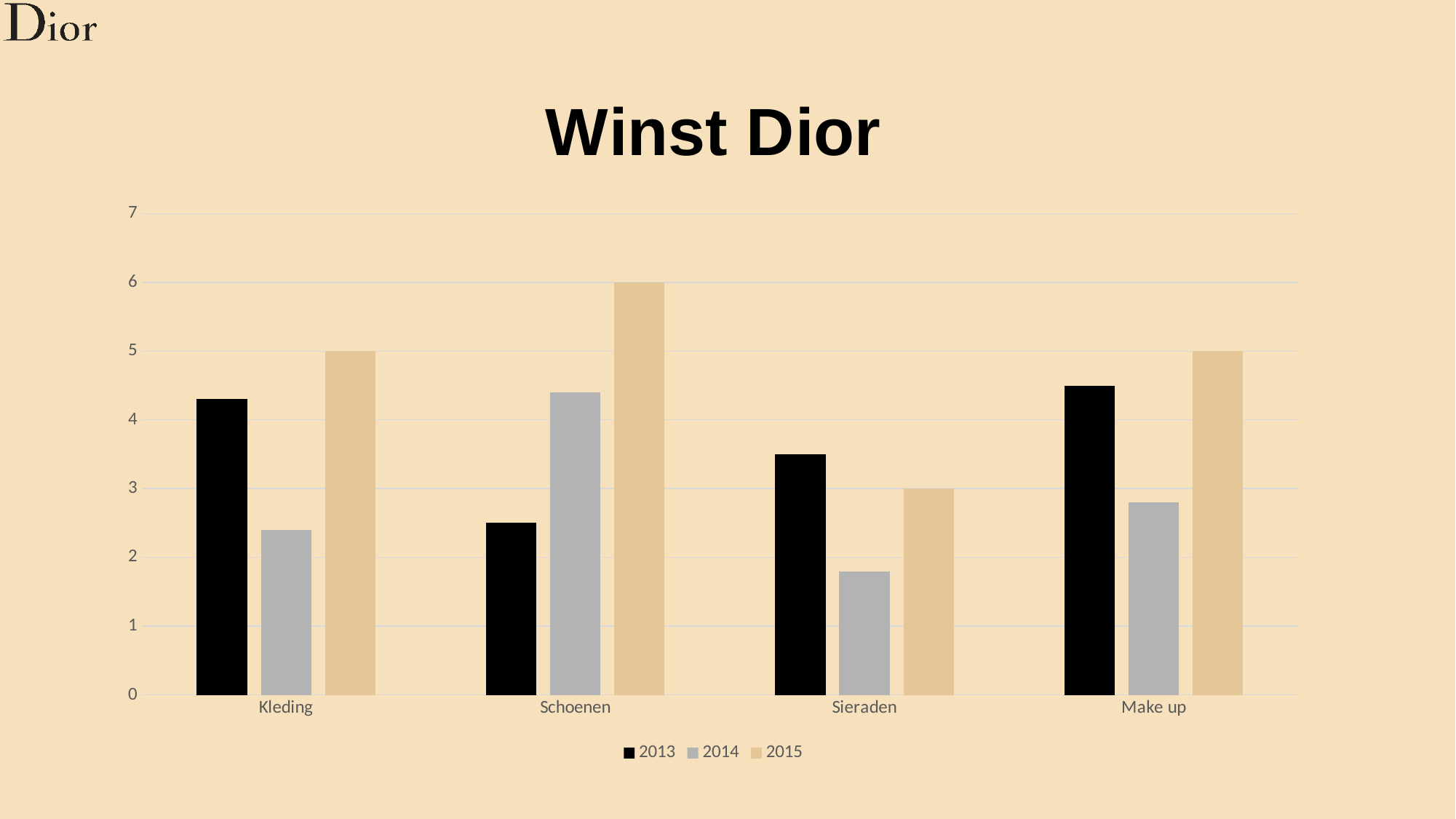

### Chart: Winst Dior

| Category | 2013 | 2014 | 2015 |
|---|---|---|---|
| Kleding | 4.3 | 2.4 | 5.0 |
| Schoenen | 2.5 | 4.4 | 6.0 |
| Sieraden | 3.5 | 1.8 | 3.0 |
| Make up | 4.5 | 2.8 | 5.0 |